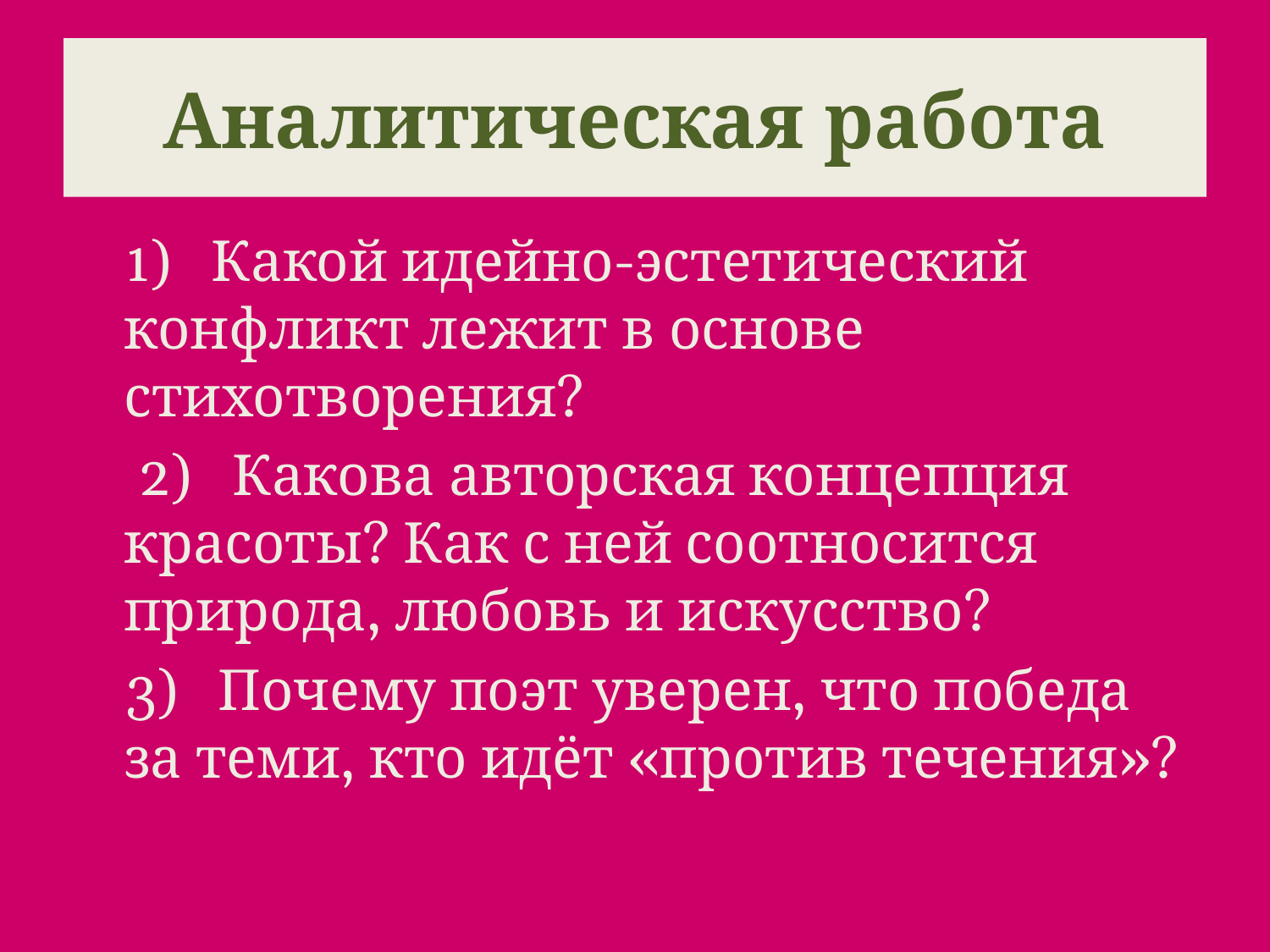

# Аналитическая работа
1)   Какой идейно-эстетический конфликт лежит в основе стихотворения?
 2)   Какова авторская концепция красоты? Как с ней соотносится природа, любовь и искусство?
3)   Почему поэт уверен, что победа за теми, кто идёт «против течения»?